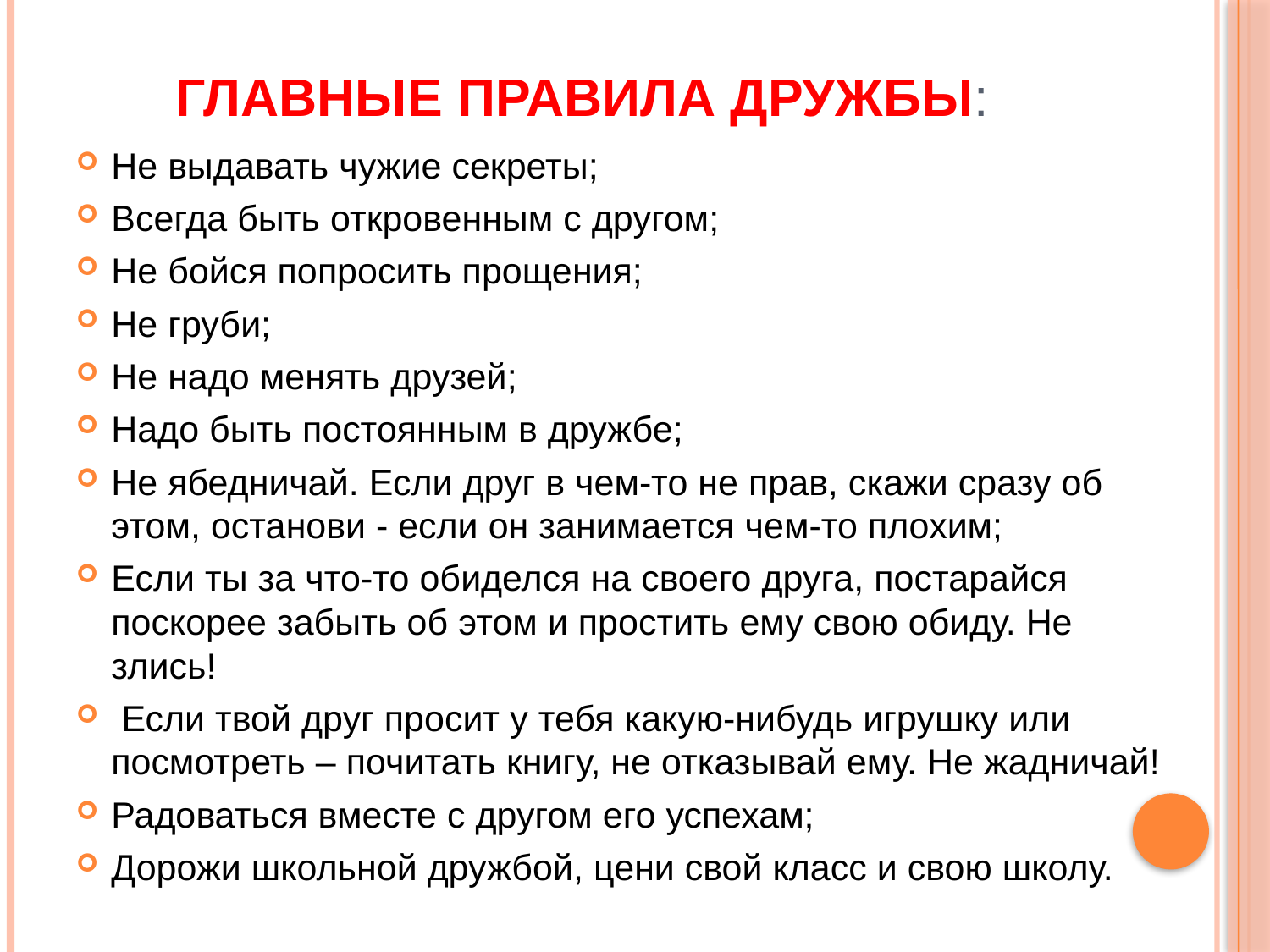

# Главные правила дружбы:
Не выдавать чужие секреты;
Всегда быть откровенным с другом;
Не бойся попросить прощения;
Не груби;
Не надо менять друзей;
Надо быть постоянным в дружбе;
Не ябедничай. Если друг в чем-то не прав, скажи сразу об этом, останови - если он занимается чем-то плохим;
Если ты за что-то обиделся на своего друга, постарайся поскорее забыть об этом и простить ему свою обиду. Не злись!
 Если твой друг просит у тебя какую-нибудь игрушку или посмотреть – почитать книгу, не отказывай ему. Не жадничай!
Радоваться вместе с другом его успехам;
Дорожи школьной дружбой, цени свой класс и свою школу.